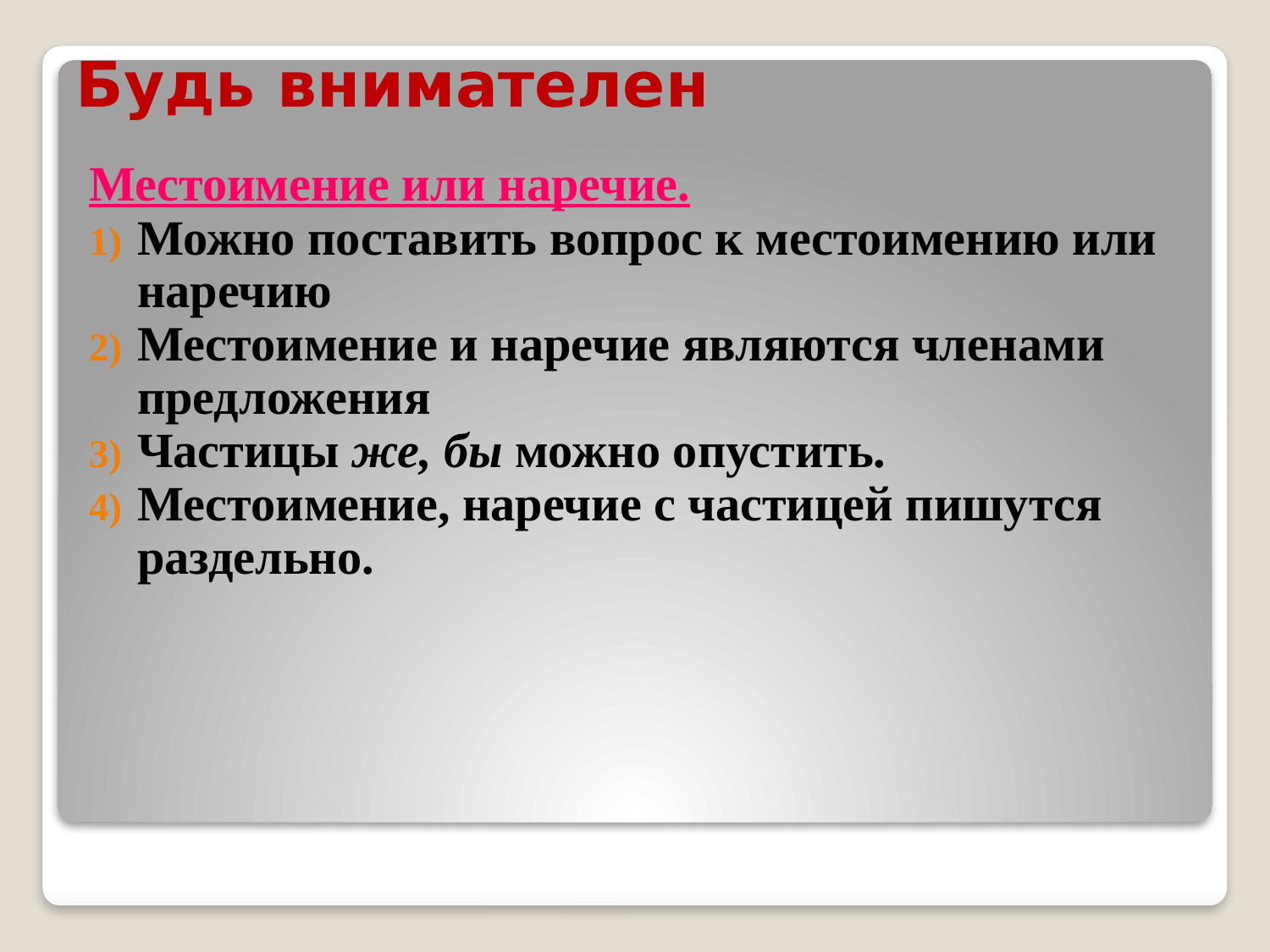

# Будь внимателен
Местоимение или наречие.
Можно поставить вопрос к местоимению или наречию
Местоимение и наречие являются членами предложения
Частицы же, бы можно опустить.
Местоимение, наречие с частицей пишутся раздельно.